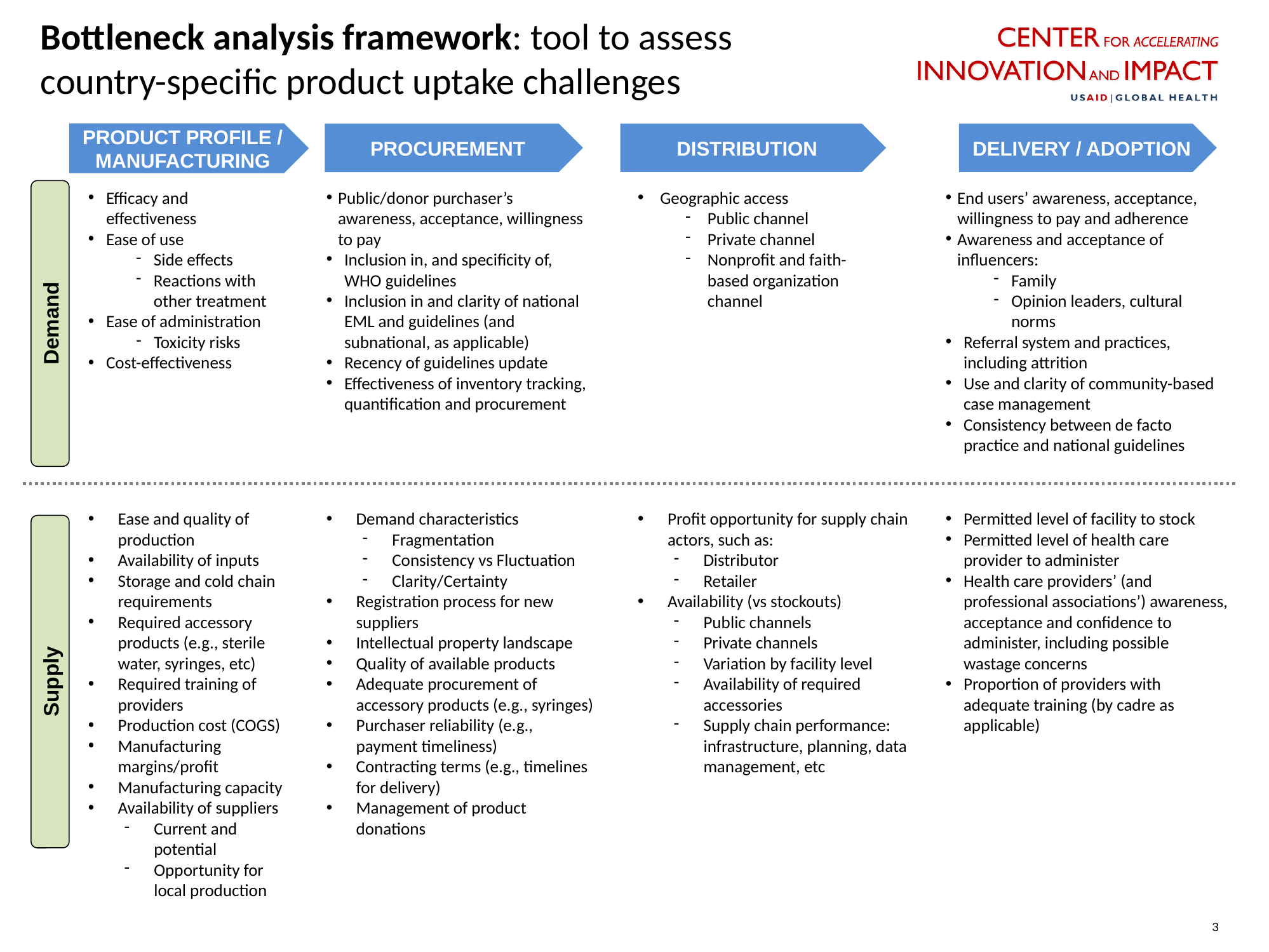

Bottleneck analysis framework: tool to assess country-specific product uptake challenges
PRODUCT PROFILE / MANUFACTURING
PROCUREMENT
DISTRIBUTION
DELIVERY / ADOPTION
Demand
Efficacy and effectiveness
Ease of use
Side effects
Reactions with other treatment
Ease of administration
Toxicity risks
Cost-effectiveness
Geographic access
Public channel
Private channel
Nonprofit and faith-based organization channel
End users’ awareness, acceptance, willingness to pay and adherence
Awareness and acceptance of influencers:
Family
Opinion leaders, cultural norms
Referral system and practices, including attrition
Use and clarity of community-based case management
Consistency between de facto practice and national guidelines
Public/donor purchaser’s awareness, acceptance, willingness to pay
Inclusion in, and specificity of, WHO guidelines
Inclusion in and clarity of national EML and guidelines (and subnational, as applicable)
Recency of guidelines update
Effectiveness of inventory tracking, quantification and procurement
Profit opportunity for supply chain actors, such as:
Distributor
Retailer
Availability (vs stockouts)
Public channels
Private channels
Variation by facility level
Availability of required accessories
Supply chain performance: infrastructure, planning, data management, etc
Permitted level of facility to stock
Permitted level of health care provider to administer
Health care providers’ (and professional associations’) awareness, acceptance and confidence to administer, including possible wastage concerns
Proportion of providers with adequate training (by cadre as applicable)

Demand characteristics
Fragmentation
Consistency vs Fluctuation
Clarity/Certainty
Registration process for new suppliers
Intellectual property landscape
Quality of available products
Adequate procurement of accessory products (e.g., syringes)
Purchaser reliability (e.g., payment timeliness)
Contracting terms (e.g., timelines for delivery)
Management of product donations

Ease and quality of production
Availability of inputs
Storage and cold chain requirements
Required accessory products (e.g., sterile water, syringes, etc)
Required training of providers
Production cost (COGS)
Manufacturing margins/profit
Manufacturing capacity
Availability of suppliers
Current and potential
Opportunity for local production
Supply
3